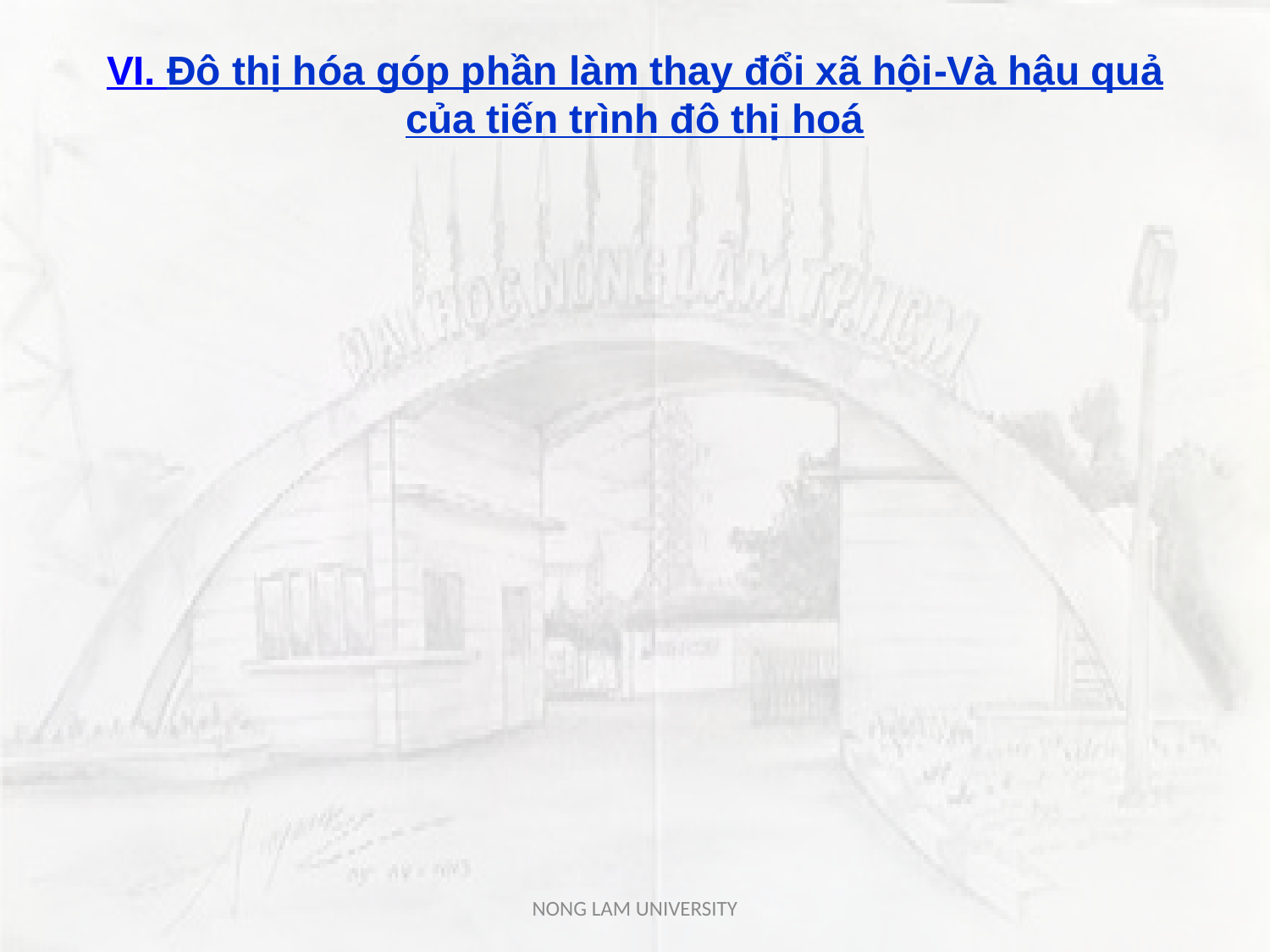

# VI. Đô thị hóa góp phần làm thay đổi xã hội-Và hậu quả của tiến trình đô thị hoá

NONG LAM UNIVERSITY